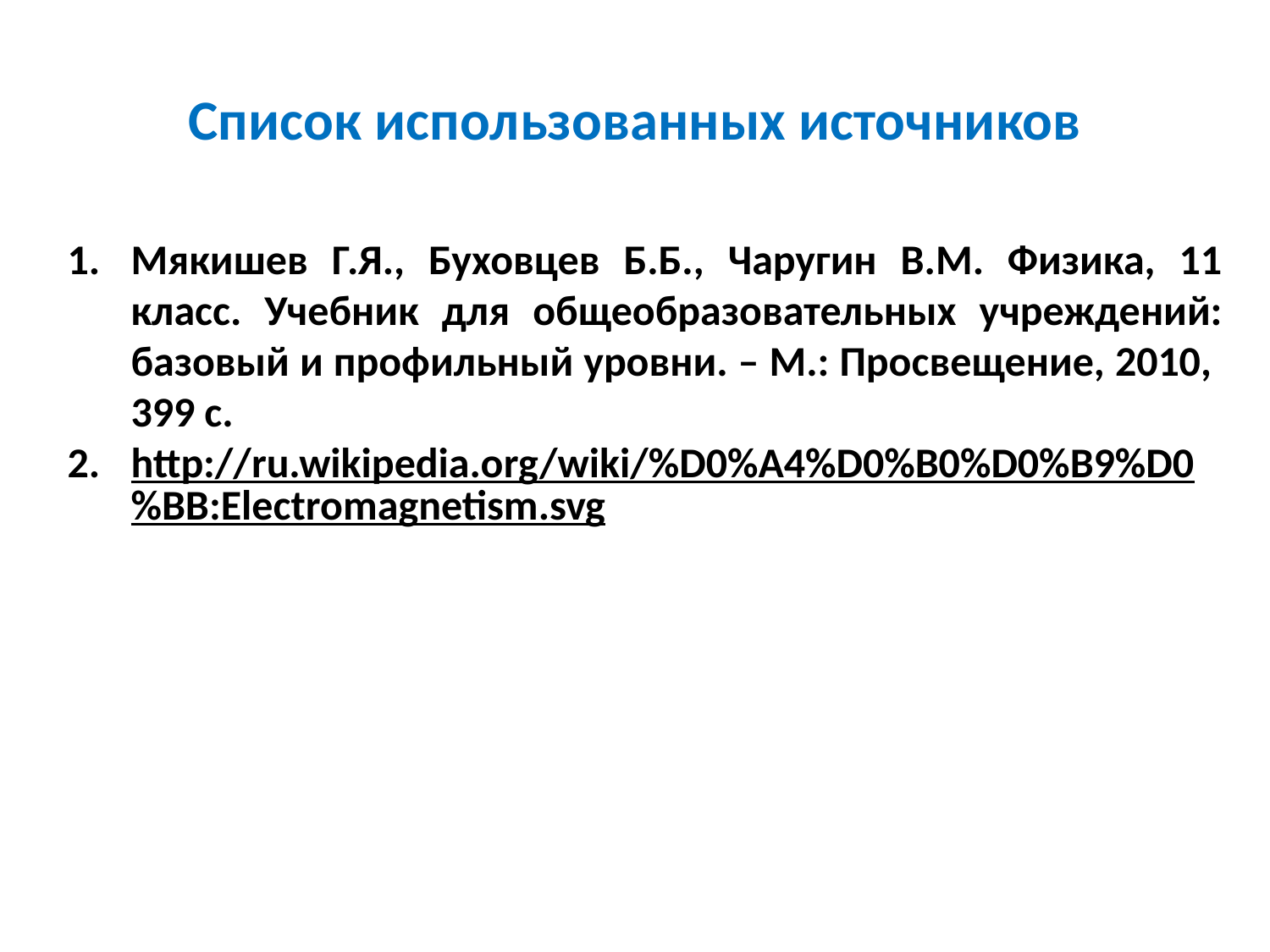

# Список использованных источников
Мякишев Г.Я., Буховцев Б.Б., Чаругин В.М. Физика, 11 класс. Учебник для общеобразовательных учреждений: базовый и профильный уровни. – М.: Просвещение, 2010,  399 с.
http://ru.wikipedia.org/wiki/%D0%A4%D0%B0%D0%B9%D0%BB:Electromagnetism.svg